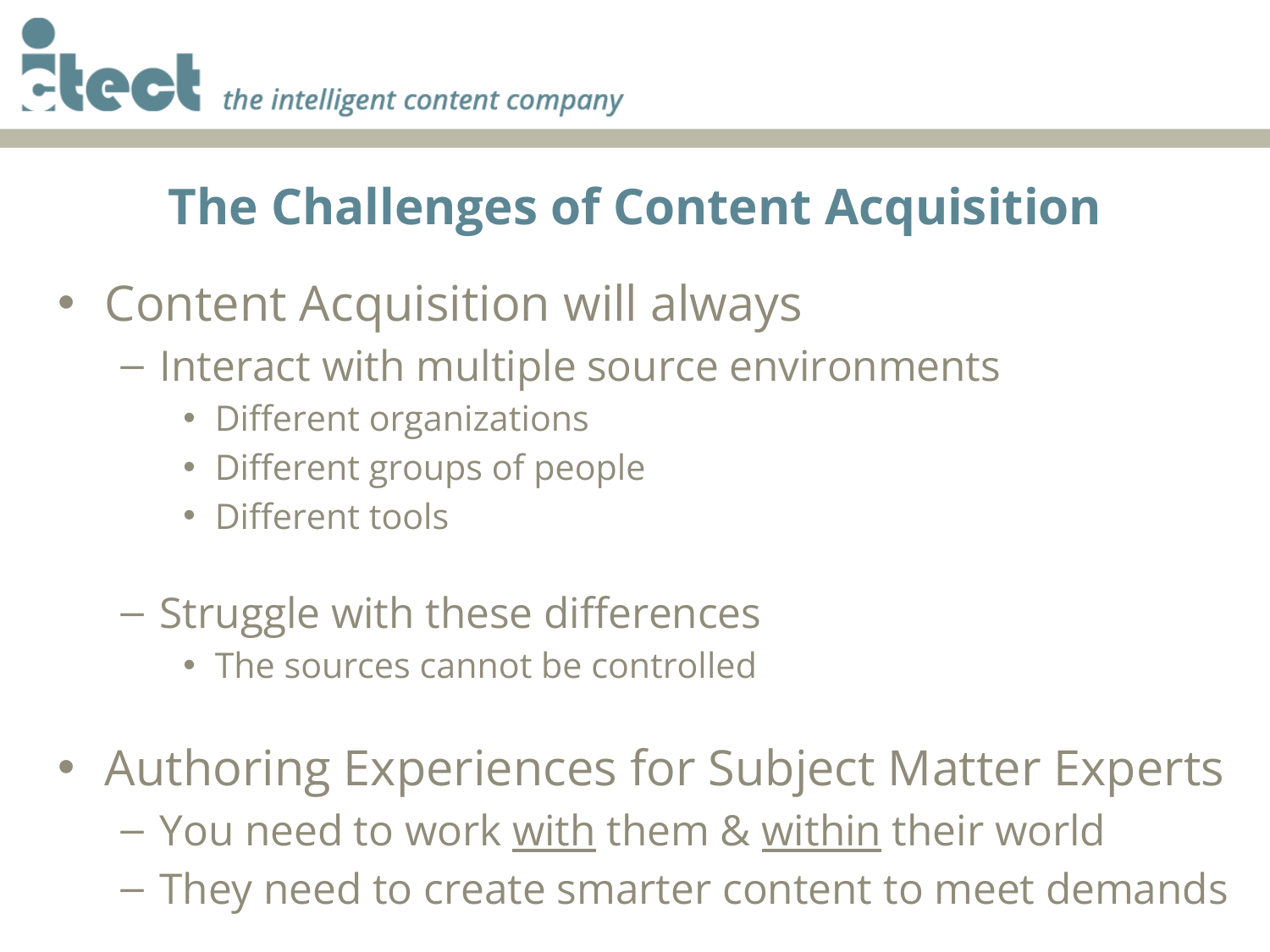

# The Challenges of Content Acquisition
Content Acquisition will always
Interact with multiple source environments
Different organizations
Different groups of people
Different tools
Struggle with these differences
The sources cannot be controlled
Authoring Experiences for Subject Matter Experts
You need to work with them & within their world
They need to create smarter content to meet demands